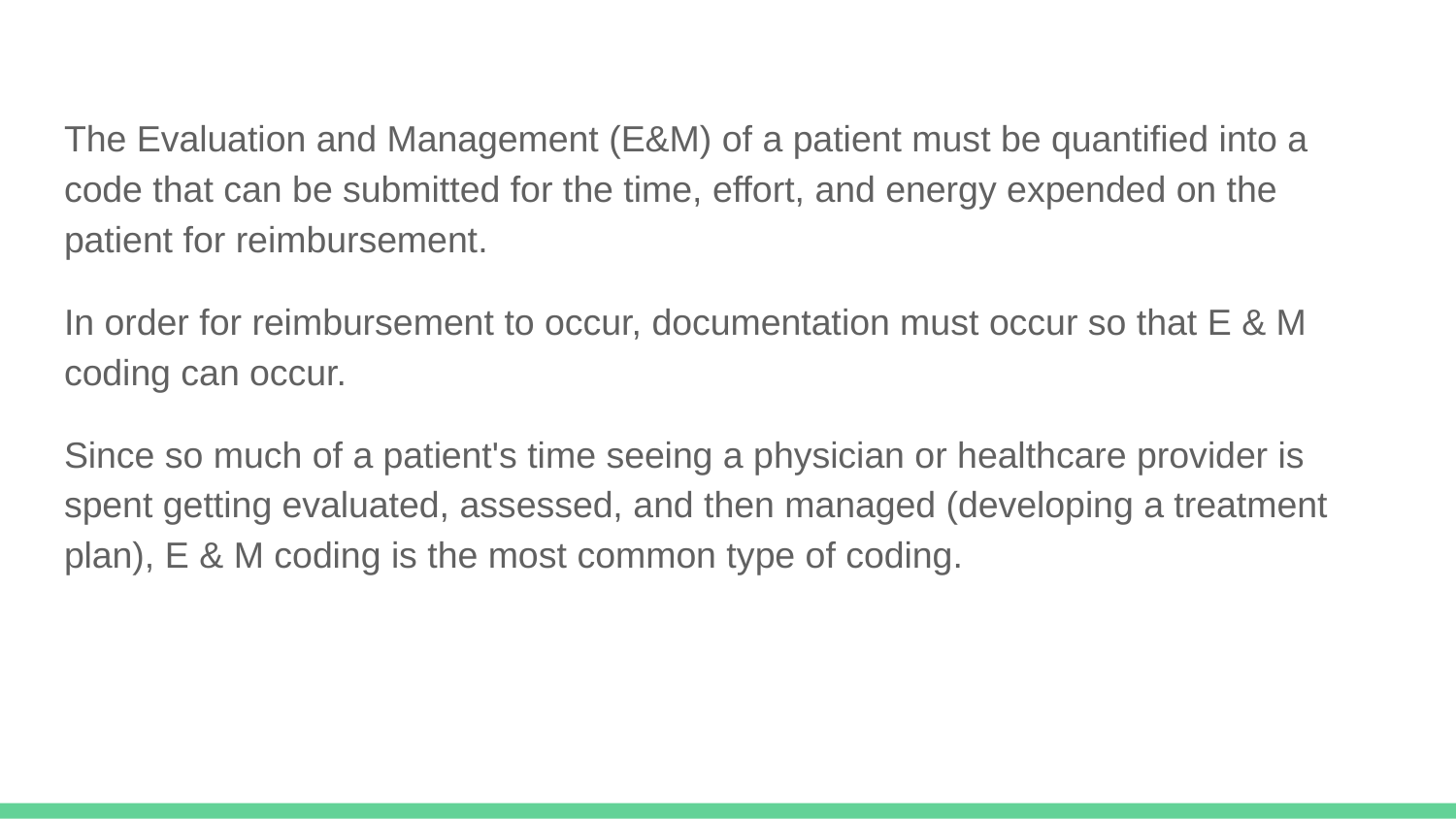

The Evaluation and Management (E&M) of a patient must be quantified into a code that can be submitted for the time, effort, and energy expended on the patient for reimbursement.
In order for reimbursement to occur, documentation must occur so that E & M coding can occur.
Since so much of a patient's time seeing a physician or healthcare provider is spent getting evaluated, assessed, and then managed (developing a treatment plan), E & M coding is the most common type of coding.